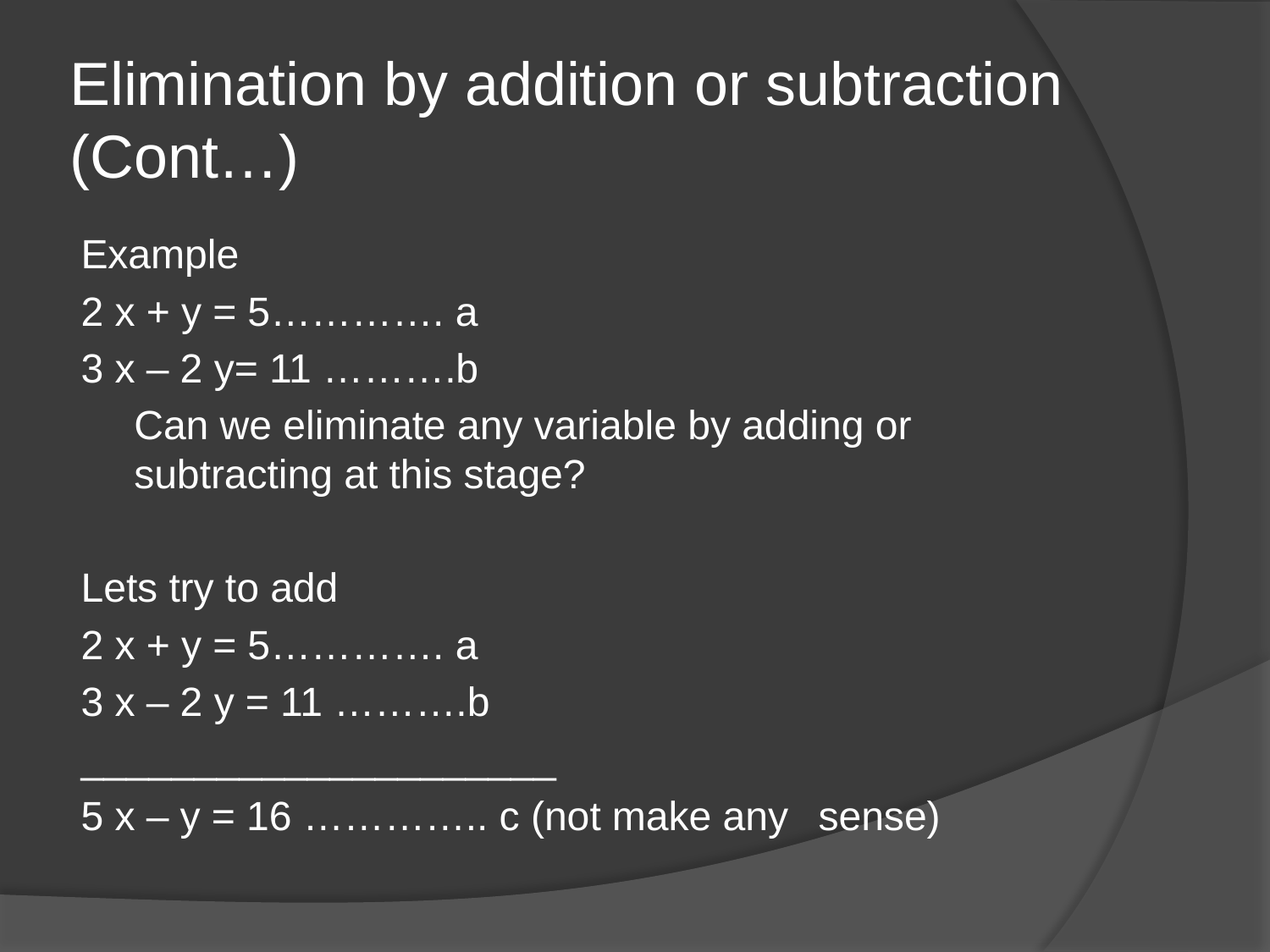

# Elimination by addition or subtraction (Cont…)
Example
2 x + y = 5…………. a
3 x – 2 y= 11 ……….b
	Can we eliminate any variable by adding or subtracting at this stage?

Lets try to add
2 x + y = 5…………. a
3 x – 2 y = 11 ……….b
_____________________
5 x – y = 16 ………….. c (not make any 						sense)